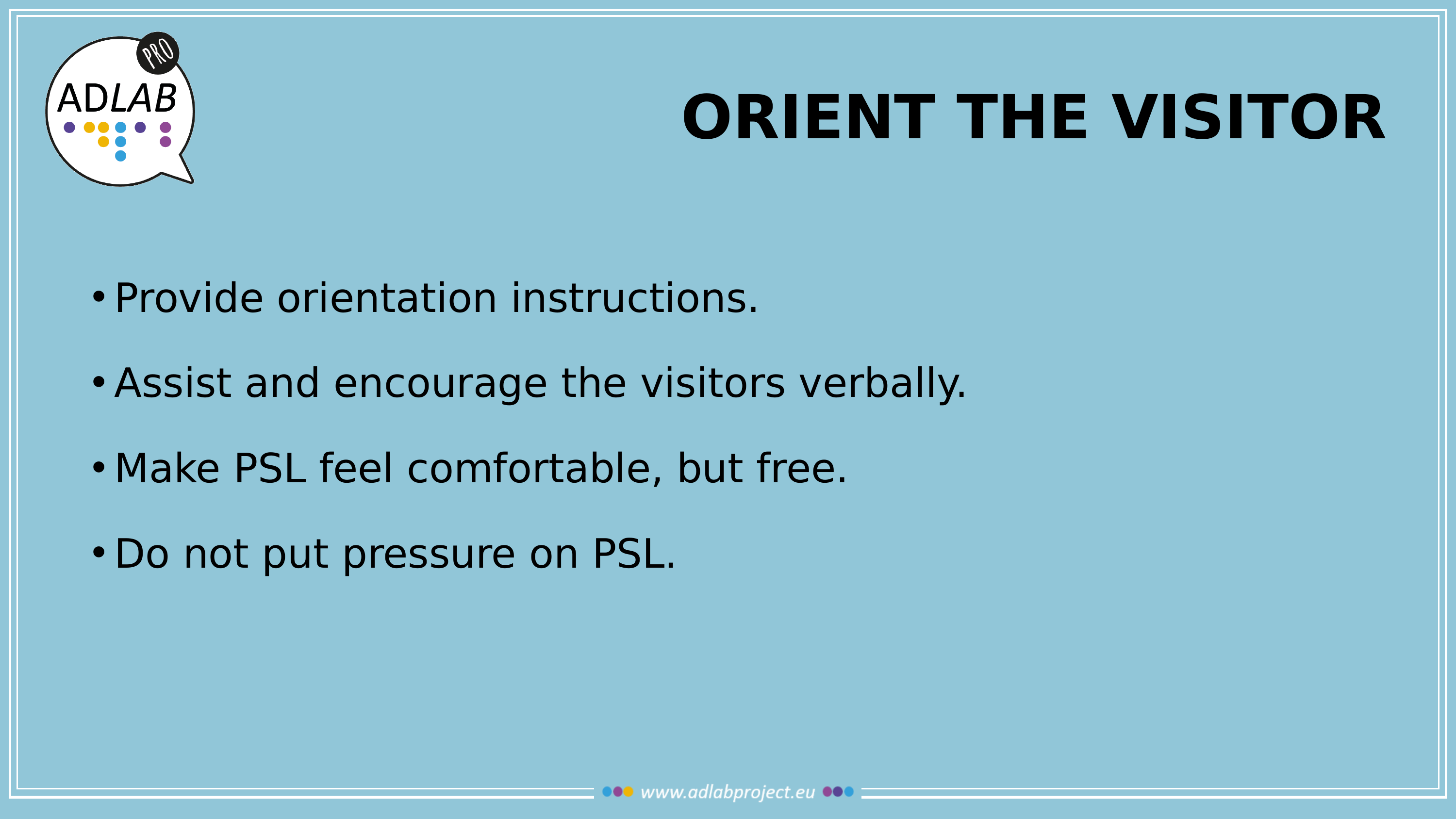

# orient the visitor
Provide orientation instructions.
Assist and encourage the visitors verbally.
Make PSL feel comfortable, but free.
Do not put pressure on PSL.